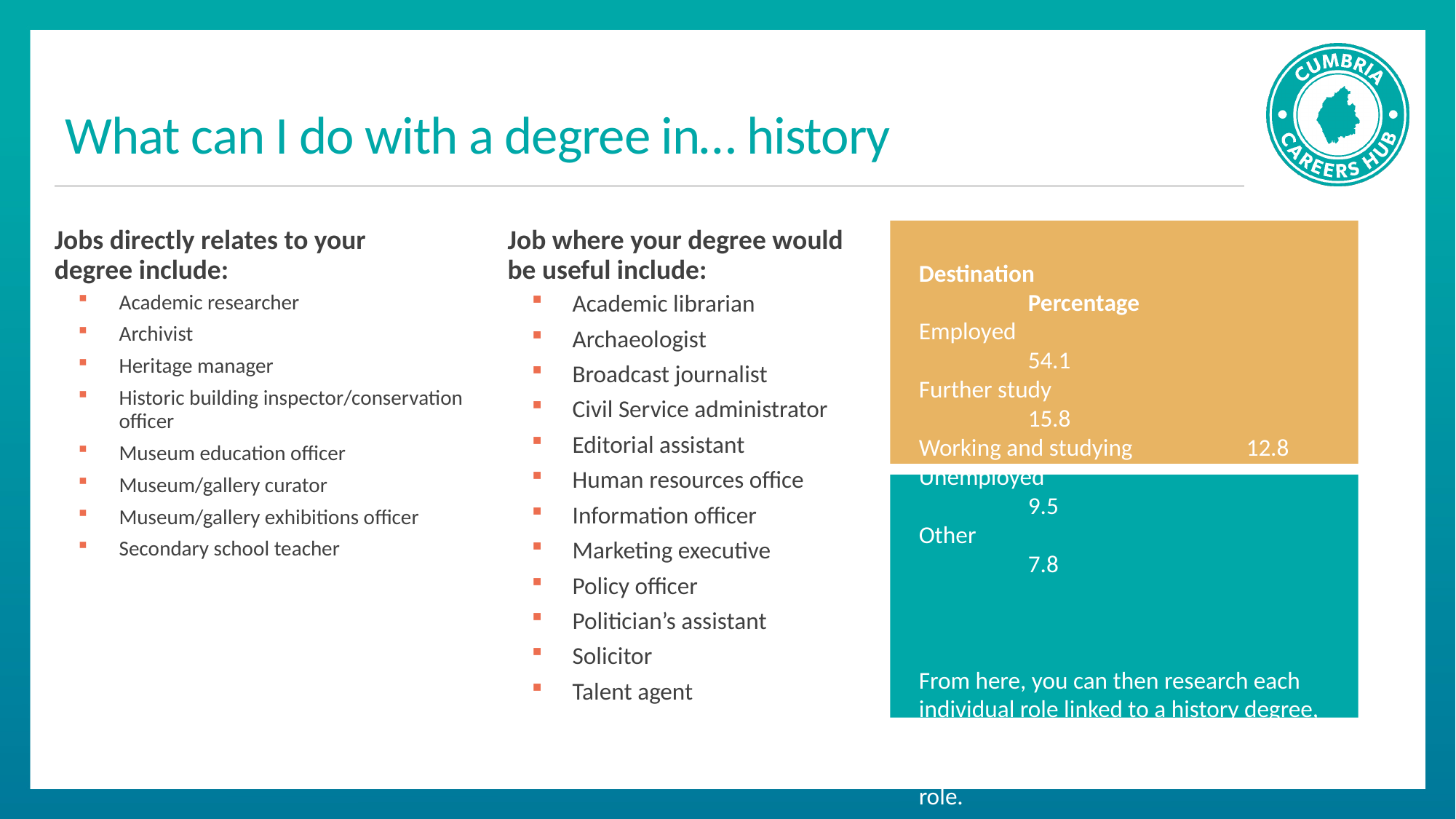

# What can I do with a degree in… history
Jobs directly relates to your
degree include:
Academic researcher
Archivist
Heritage manager
Historic building inspector/conservation officer
Museum education officer
Museum/gallery curator
Museum/gallery exhibitions officer
Secondary school teacher

Job where your degree would
be useful include:
Academic librarian
Archaeologist
Broadcast journalist
Civil Service administrator
Editorial assistant
Human resources office
Information officer
Marketing executive
Policy officer
Politician’s assistant
Solicitor
Talent agent

Destination			Percentage
Employed				54.1
Further study			15.8
Working and studying		12.8
Unemployed			9.5
Other				7.8

From here, you can then research each individual role linked to a history degree, and make a note about that job in terms of duties, hours, pay and routes into that role.